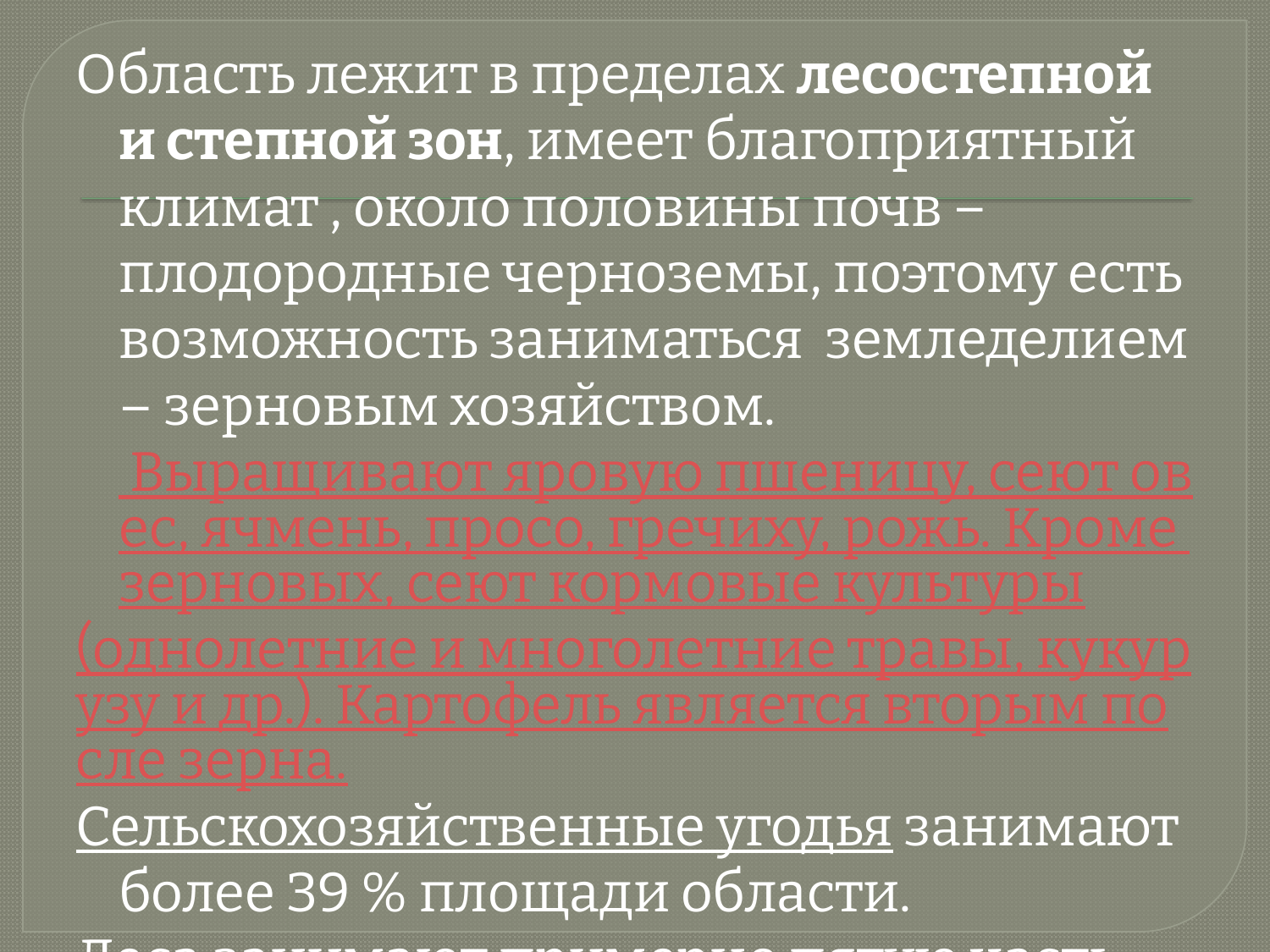

Область лежит в пределах лесостепной и степной зон, имеет благоприятный климат , около половины почв –плодородные черноземы, поэтому есть возможность заниматься  земледелием – зерновым хозяйством. Выращивают яровую пшеницу, сеют овес, ячмень, просо, гречиху, рожь. Кроме зерновых, сеют кормовые культуры
(однолетние и многолетние травы, кукурузу и др.). Картофель является вторым после зерна.
Сельскохозяйственные угодья занимают более 39 % площади области.
Леса занимают примерно пятую часть территории области — 1,7 млн га.

#